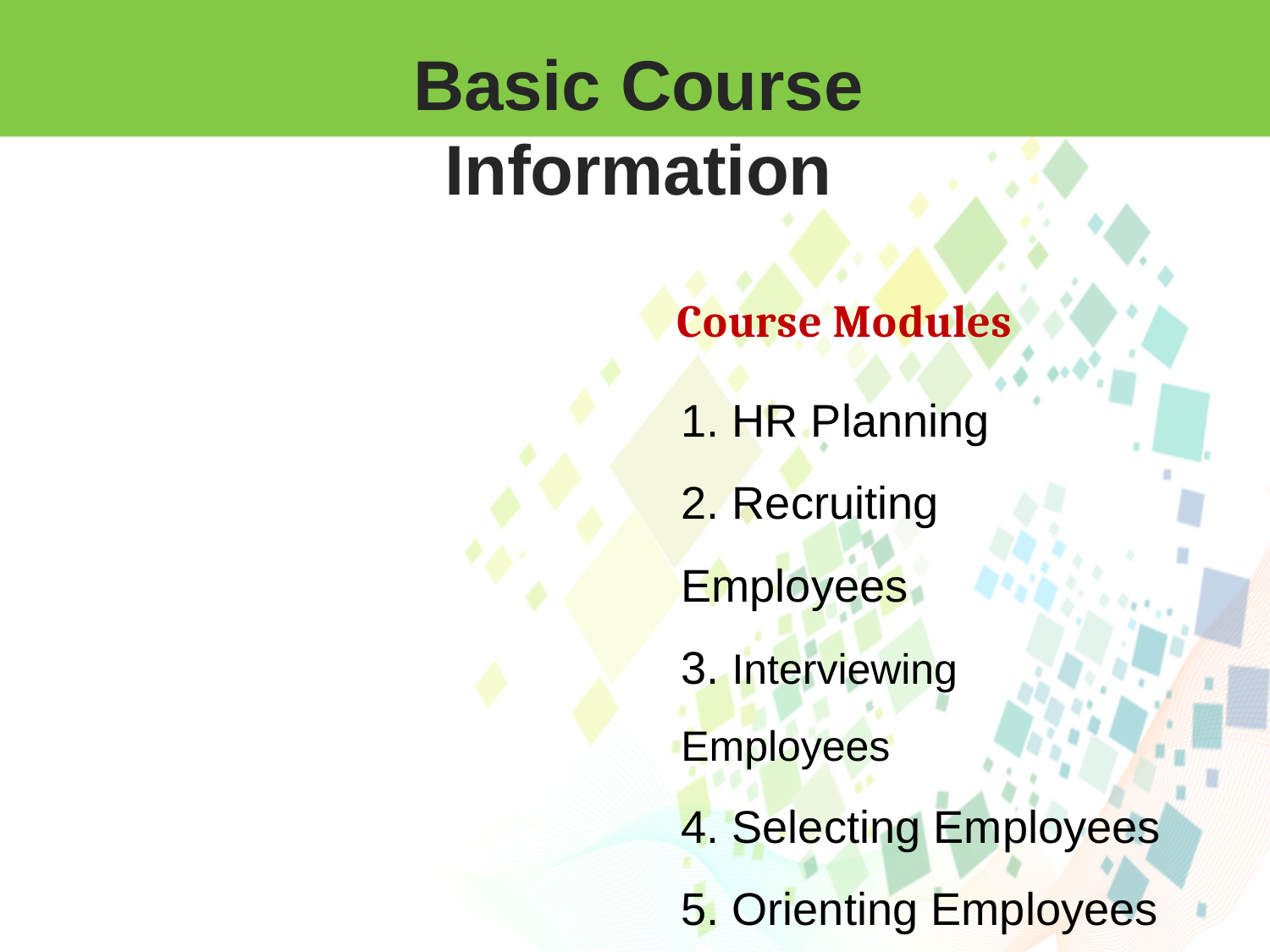

Basic Course Information

Course Modules
1. HR Planning
2. Recruiting Employees
3. Interviewing Employees
4. Selecting Employees
5. Orienting Employees